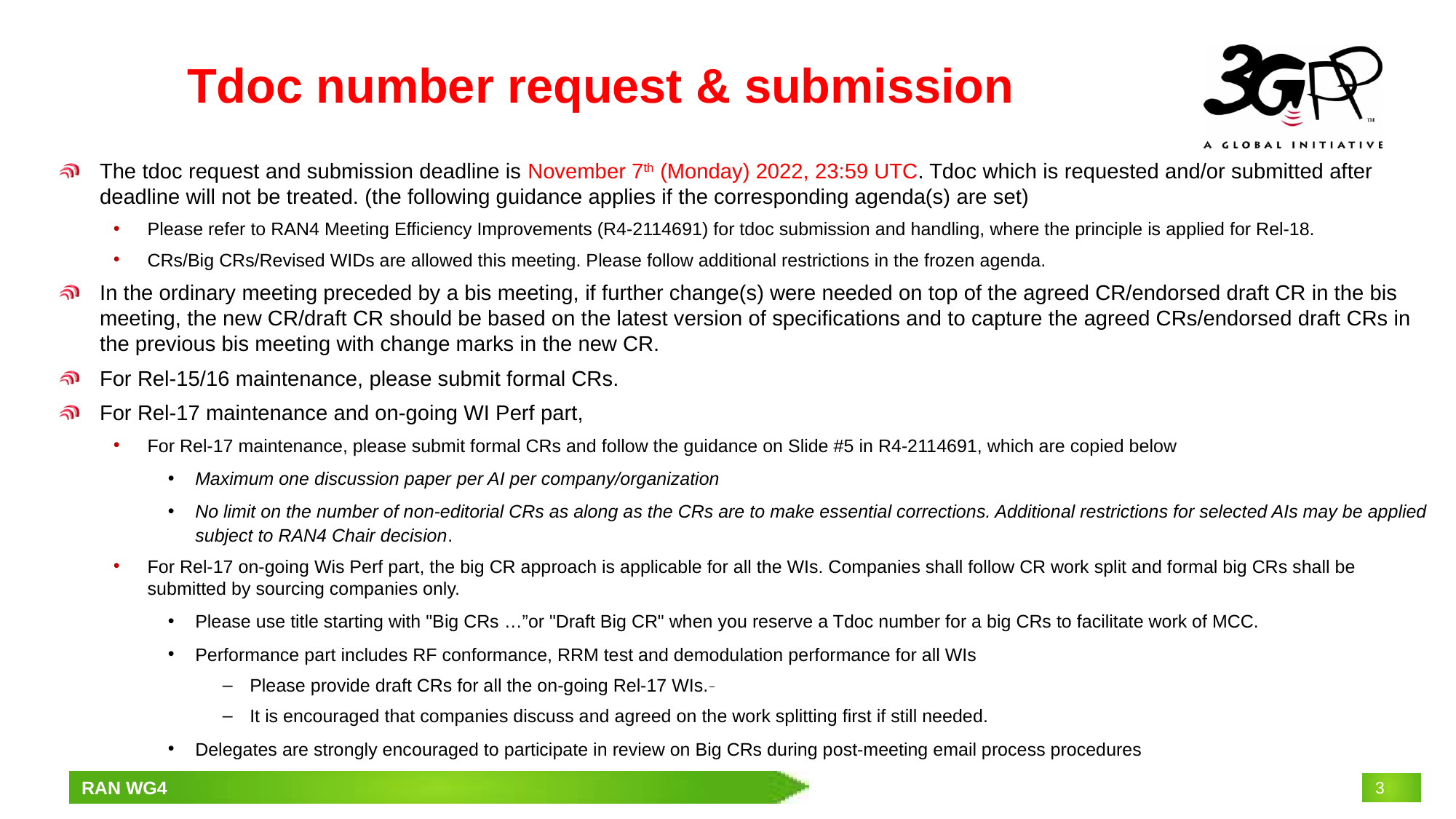

# Tdoc number request & submission
The tdoc request and submission deadline is November 7th (Monday) 2022, 23:59 UTC. Tdoc which is requested and/or submitted after deadline will not be treated. (the following guidance applies if the corresponding agenda(s) are set)
Please refer to RAN4 Meeting Efficiency Improvements (R4-2114691) for tdoc submission and handling, where the principle is applied for Rel-18.
CRs/Big CRs/Revised WIDs are allowed this meeting. Please follow additional restrictions in the frozen agenda.
In the ordinary meeting preceded by a bis meeting, if further change(s) were needed on top of the agreed CR/endorsed draft CR in the bis meeting, the new CR/draft CR should be based on the latest version of specifications and to capture the agreed CRs/endorsed draft CRs in the previous bis meeting with change marks in the new CR.
For Rel-15/16 maintenance, please submit formal CRs.
For Rel-17 maintenance and on-going WI Perf part,
For Rel-17 maintenance, please submit formal CRs and follow the guidance on Slide #5 in R4-2114691, which are copied below
Maximum one discussion paper per AI per company/organization
No limit on the number of non-editorial CRs as along as the CRs are to make essential corrections. Additional restrictions for selected AIs may be applied subject to RAN4 Chair decision.
For Rel-17 on-going Wis Perf part, the big CR approach is applicable for all the WIs. Companies shall follow CR work split and formal big CRs shall be submitted by sourcing companies only.
Please use title starting with "Big CRs …”or "Draft Big CR" when you reserve a Tdoc number for a big CRs to facilitate work of MCC.
Performance part includes RF conformance, RRM test and demodulation performance for all WIs
Please provide draft CRs for all the on-going Rel-17 WIs.
It is encouraged that companies discuss and agreed on the work splitting first if still needed.
Delegates are strongly encouraged to participate in review on Big CRs during post-meeting email process procedures